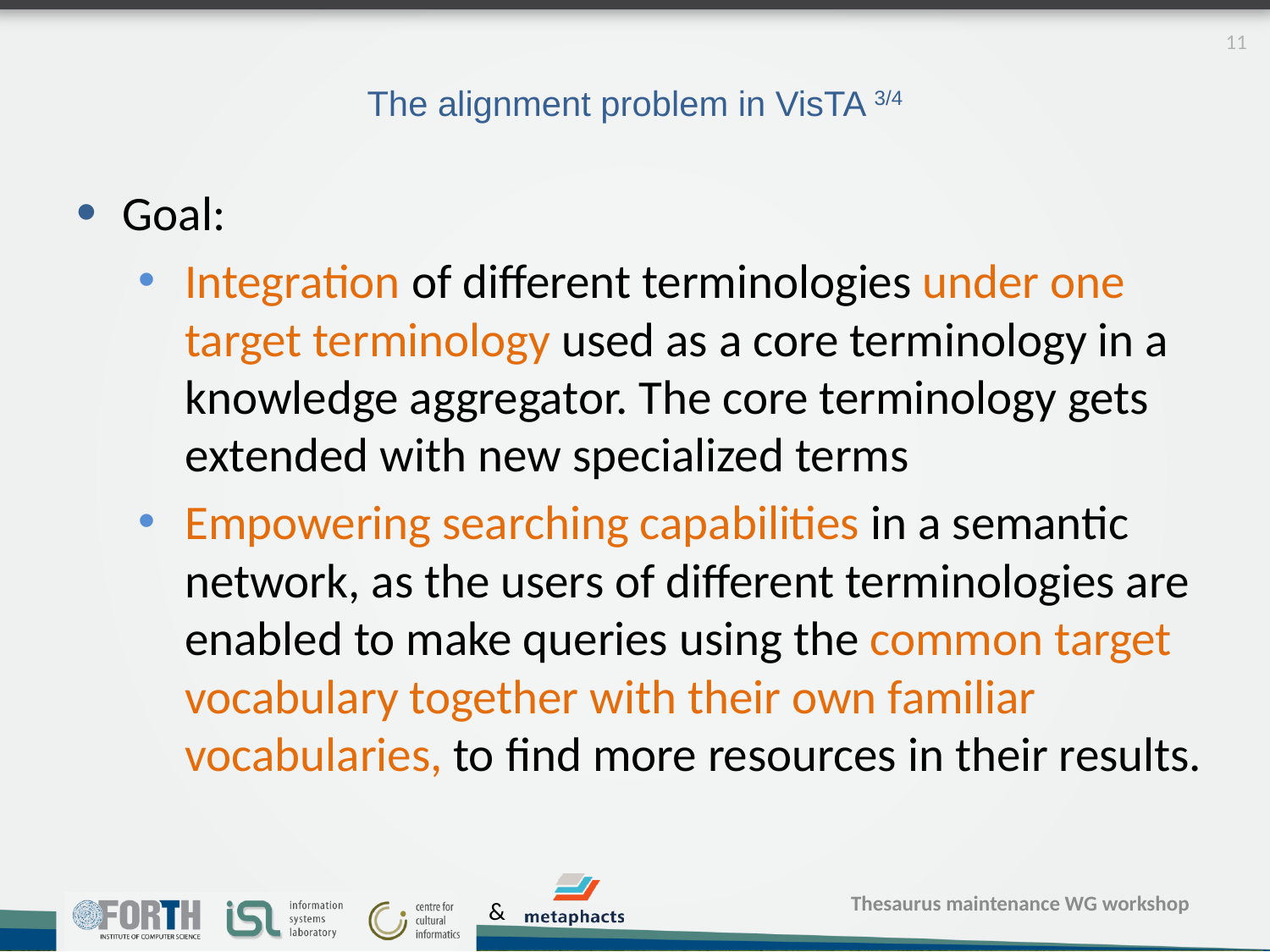

11
# The alignment problem in VisTA 3/4
Goal:
Integration of different terminologies under one target terminology used as a core terminology in a knowledge aggregator. The core terminology gets extended with new specialized terms
Empowering searching capabilities in a semantic network, as the users of different terminologies are enabled to make queries using the common target vocabulary together with their own familiar vocabularies, to find more resources in their results.

Thesaurus maintenance WG workshop